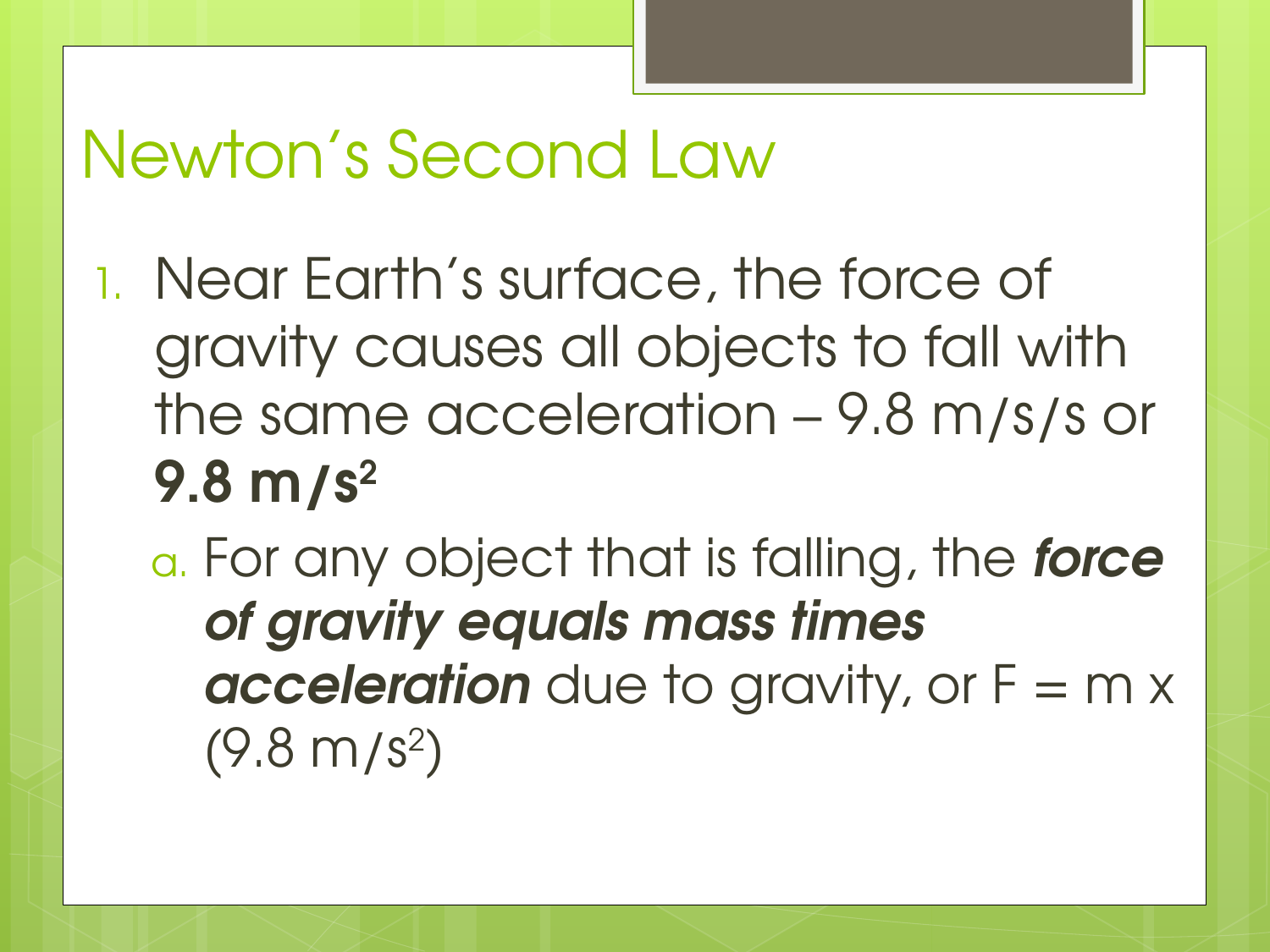

# Newton’s Second Law
Near Earth’s surface, the force of gravity causes all objects to fall with the same acceleration – 9.8 m/s/s or 9.8 m/s2
For any object that is falling, the force of gravity equals mass times acceleration due to gravity, or F = m x (9.8 m/s2)